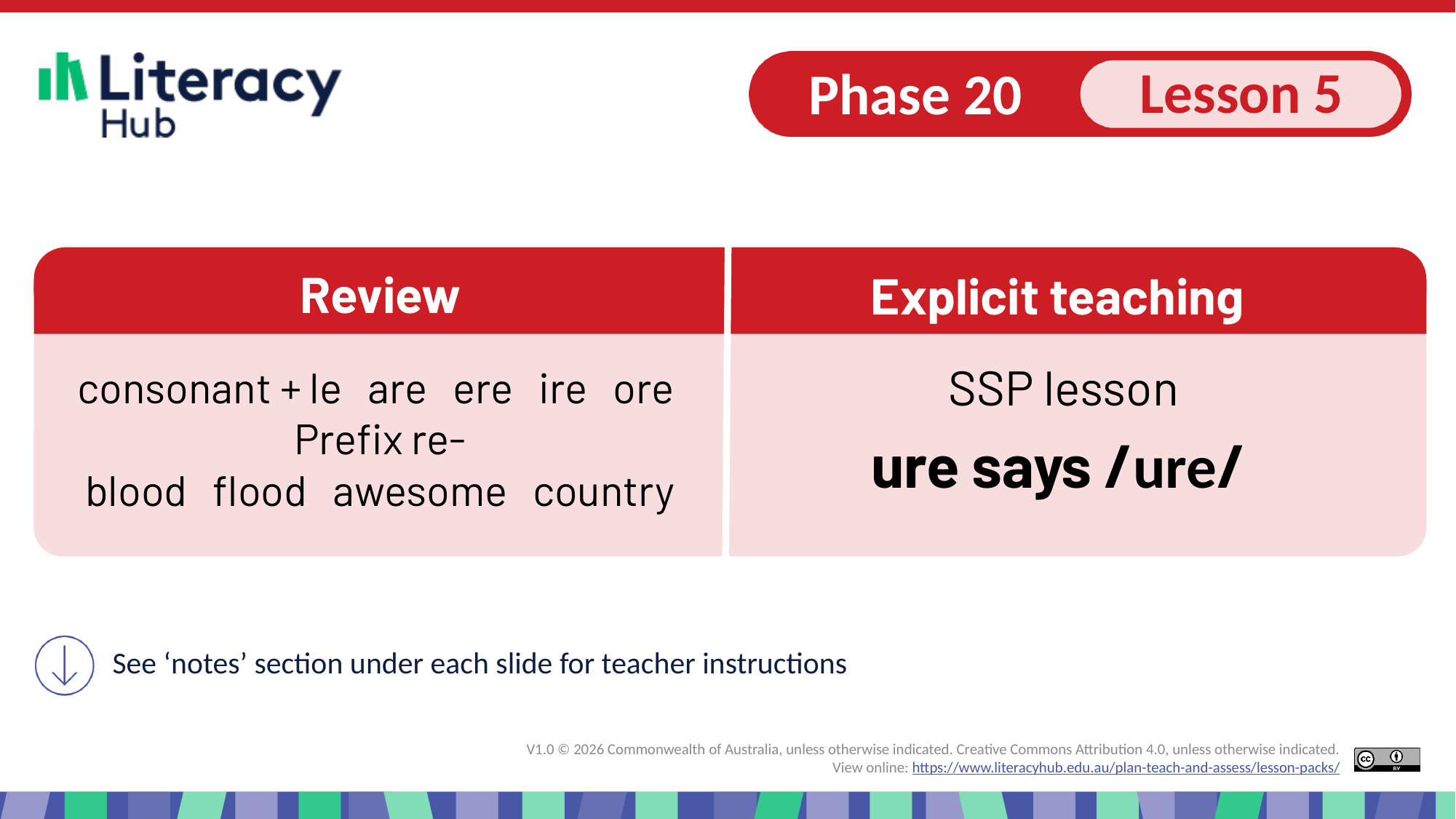

Slide 1 Explicit teaching Phase 20 lesson 5 ure
consonant + le   are   ere   ire   ore
Prefix re-
blood   flood   awesome   country

ure says /ure/